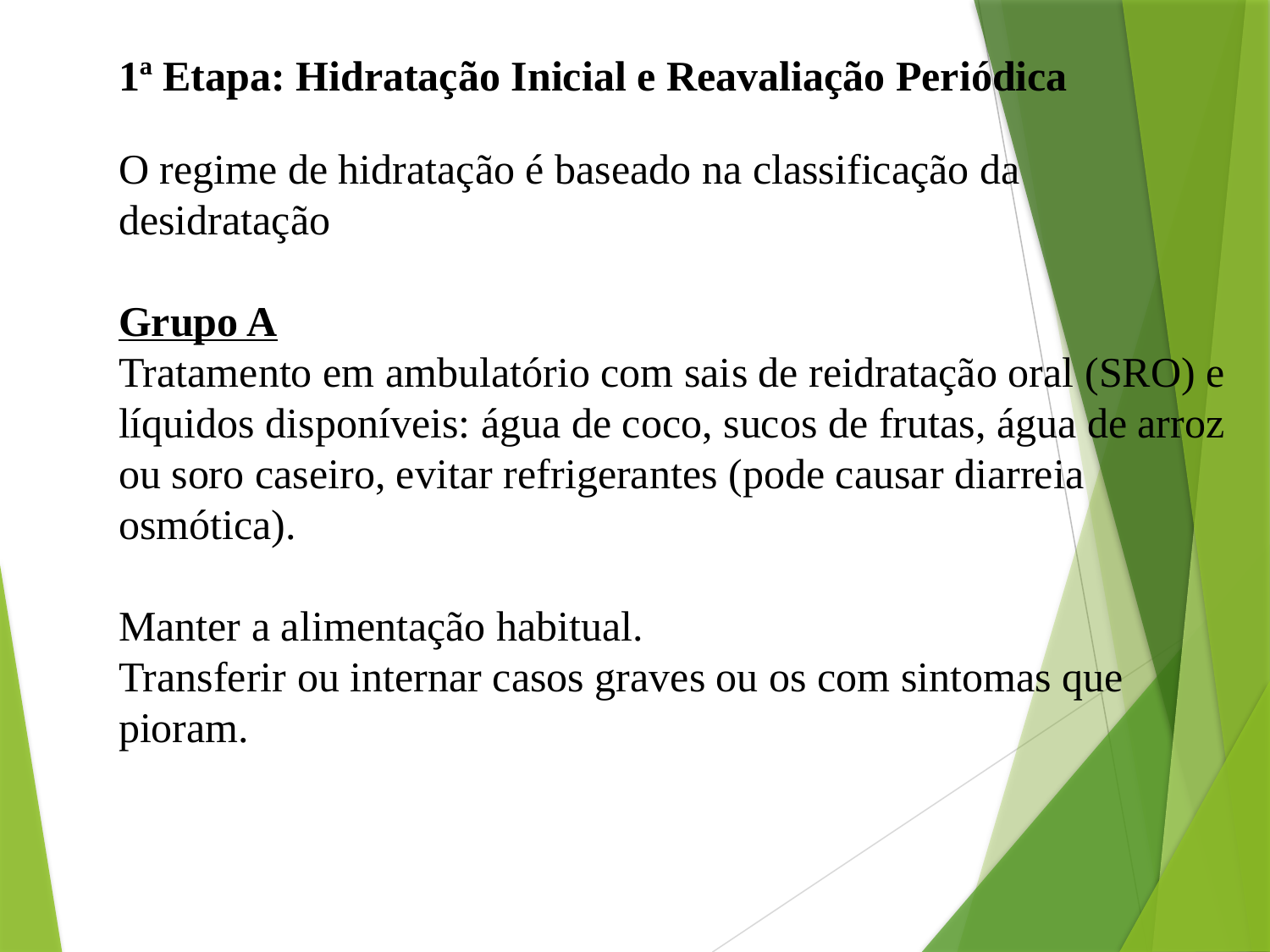

# 1ª Etapa: Hidratação Inicial e Reavaliação Periódica O regime de hidratação é baseado na classificação da desidratação Grupo A Tratamento em ambulatório com sais de reidratação oral (SRO) e líquidos disponíveis: água de coco, sucos de frutas, água de arroz ou soro caseiro, evitar refrigerantes (pode causar diarreia osmótica). Manter a alimentação habitual. Transferir ou internar casos graves ou os com sintomas que pioram.